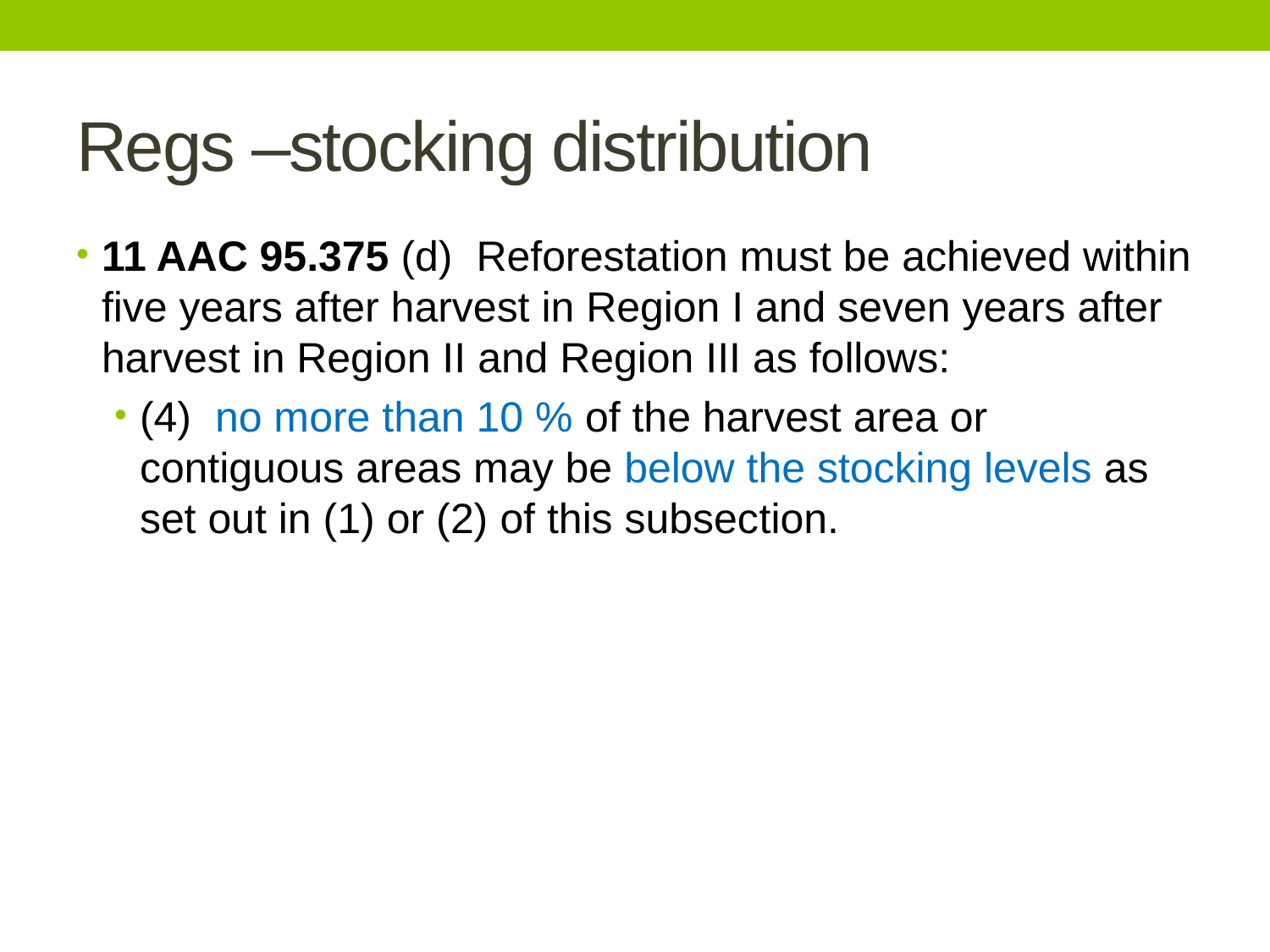

# Regs –stocking distribution
11 AAC 95.375 (d)  Reforestation must be achieved within five years after harvest in Region I and seven years after harvest in Region II and Region III as follows:
(4)  no more than 10 % of the harvest area or contiguous areas may be below the stocking levels as set out in (1) or (2) of this subsec­tion.